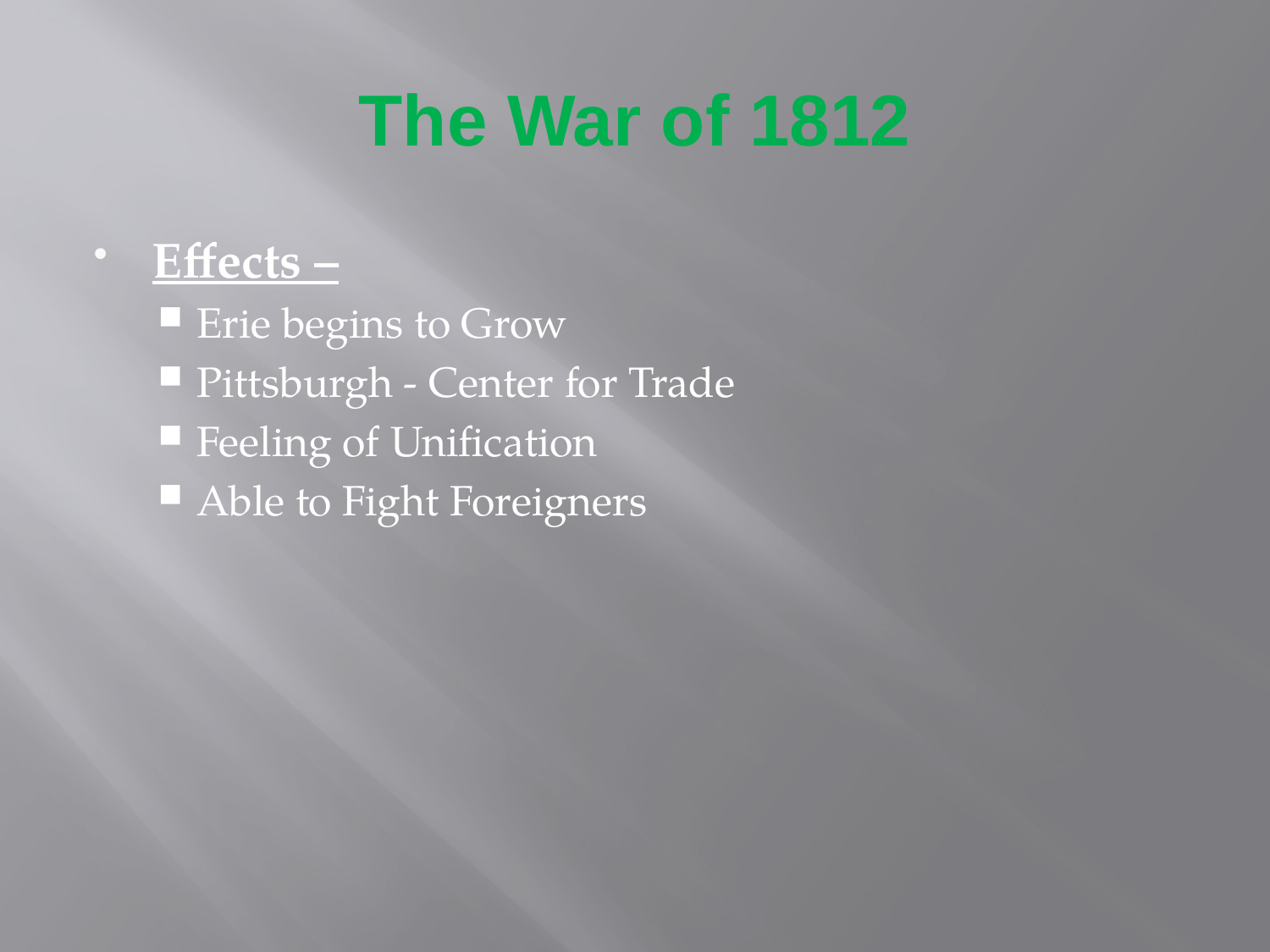

# The War of 1812
Effects –
Erie begins to Grow
Pittsburgh - Center for Trade
Feeling of Unification
Able to Fight Foreigners